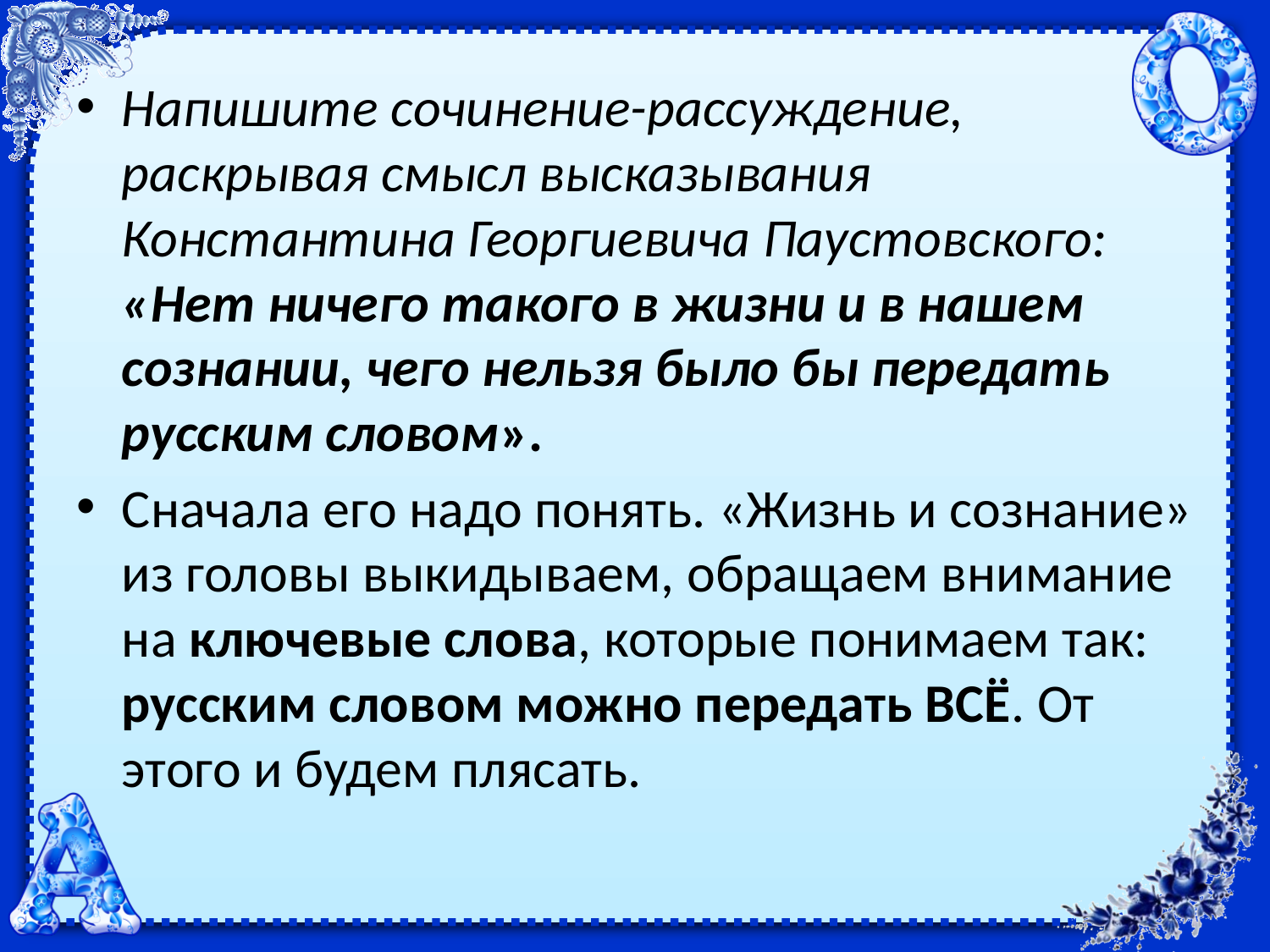

Напишите сочинение-рассуждение, раскрывая смысл высказывания Константина Георгиевича Паустовского: «Нет ничего такого в жизни и в нашем сознании, чего нельзя было бы передать русским словом».
Сначала его надо понять. «Жизнь и сознание» из головы выкидываем, обращаем внимание на ключевые слова, которые понимаем так: русским словом можно передать ВСЁ. От этого и будем плясать.